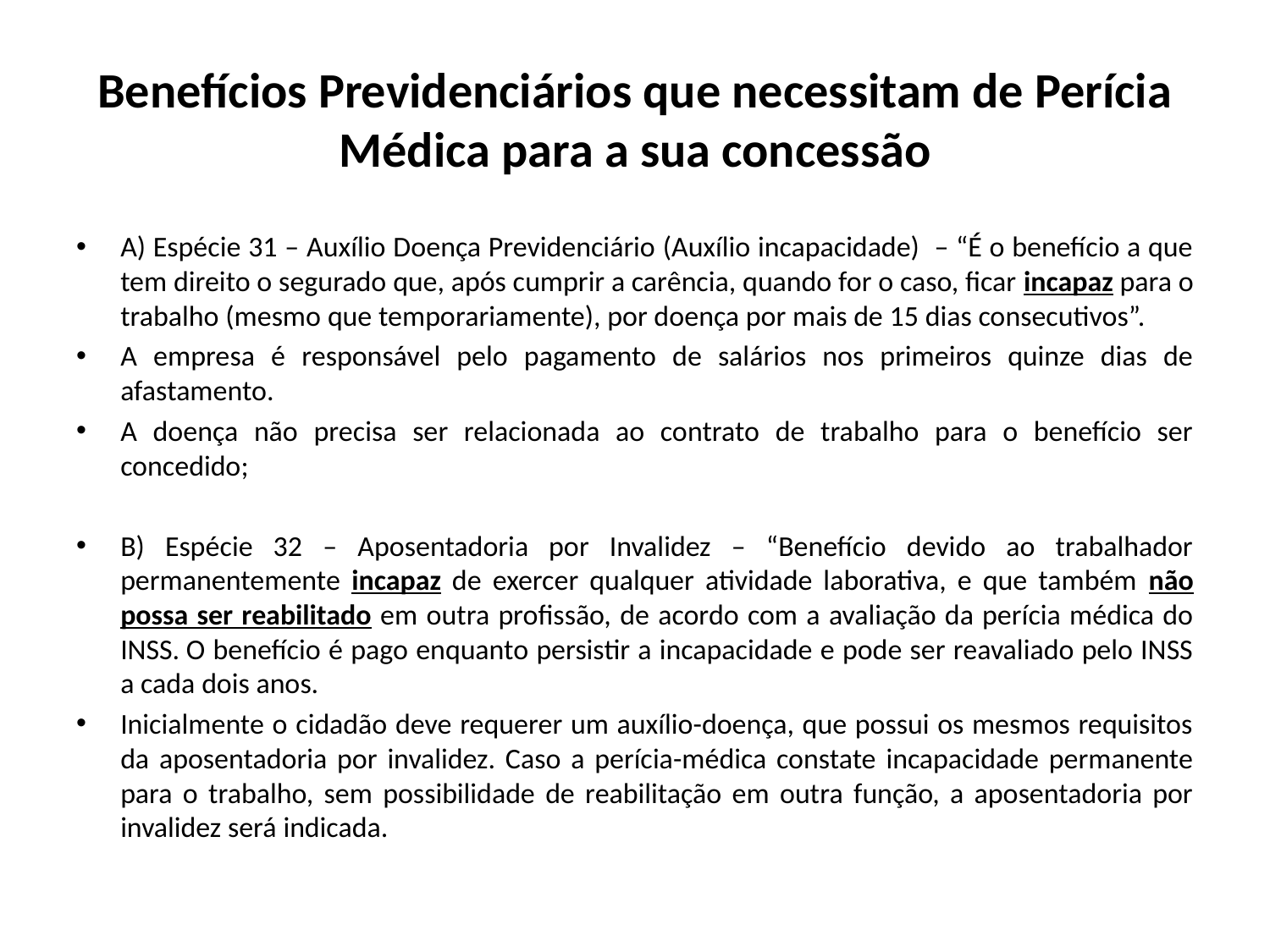

# Benefícios Previdenciários que necessitam de Perícia Médica para a sua concessão
A) Espécie 31 – Auxílio Doença Previdenciário (Auxílio incapacidade)  – “É o benefício a que tem direito o segurado que, após cumprir a carência, quando for o caso, ficar incapaz para o trabalho (mesmo que temporariamente), por doença por mais de 15 dias consecutivos”.
A empresa é responsável pelo pagamento de salários nos primeiros quinze dias de afastamento.
A doença não precisa ser relacionada ao contrato de trabalho para o benefício ser concedido;

B) Espécie 32 – Aposentadoria por Invalidez – “Benefício devido ao trabalhador permanentemente incapaz de exercer qualquer atividade laborativa, e que também não possa ser reabilitado em outra profissão, de acordo com a avaliação da perícia médica do INSS. O benefício é pago enquanto persistir a incapacidade e pode ser reavaliado pelo INSS a cada dois anos.
Inicialmente o cidadão deve requerer um auxílio-doença, que possui os mesmos requisitos da aposentadoria por invalidez. Caso a perícia-médica constate incapacidade permanente para o trabalho, sem possibilidade de reabilitação em outra função, a aposentadoria por invalidez será indicada.